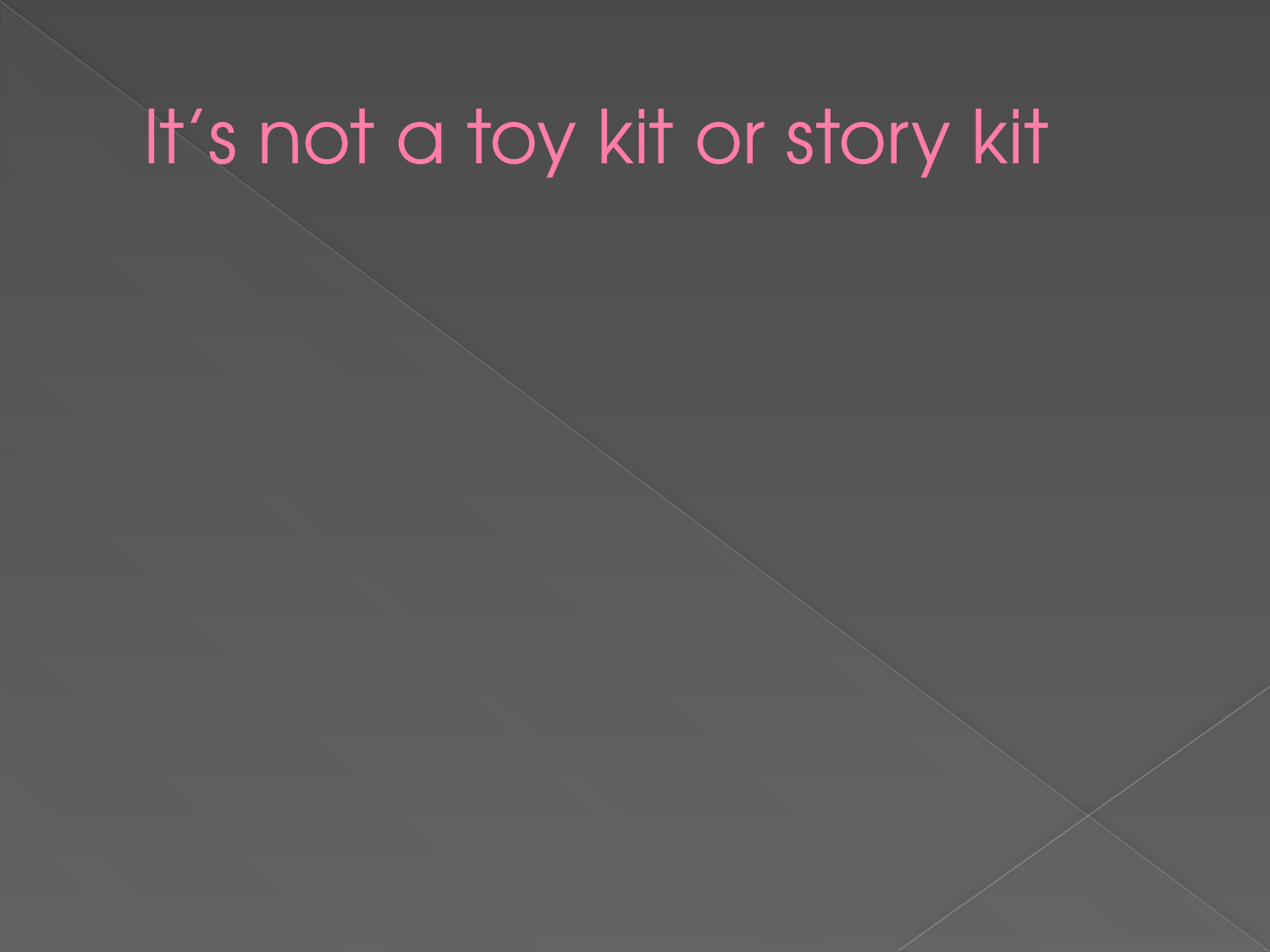

# It’s not a toy kit or story kit